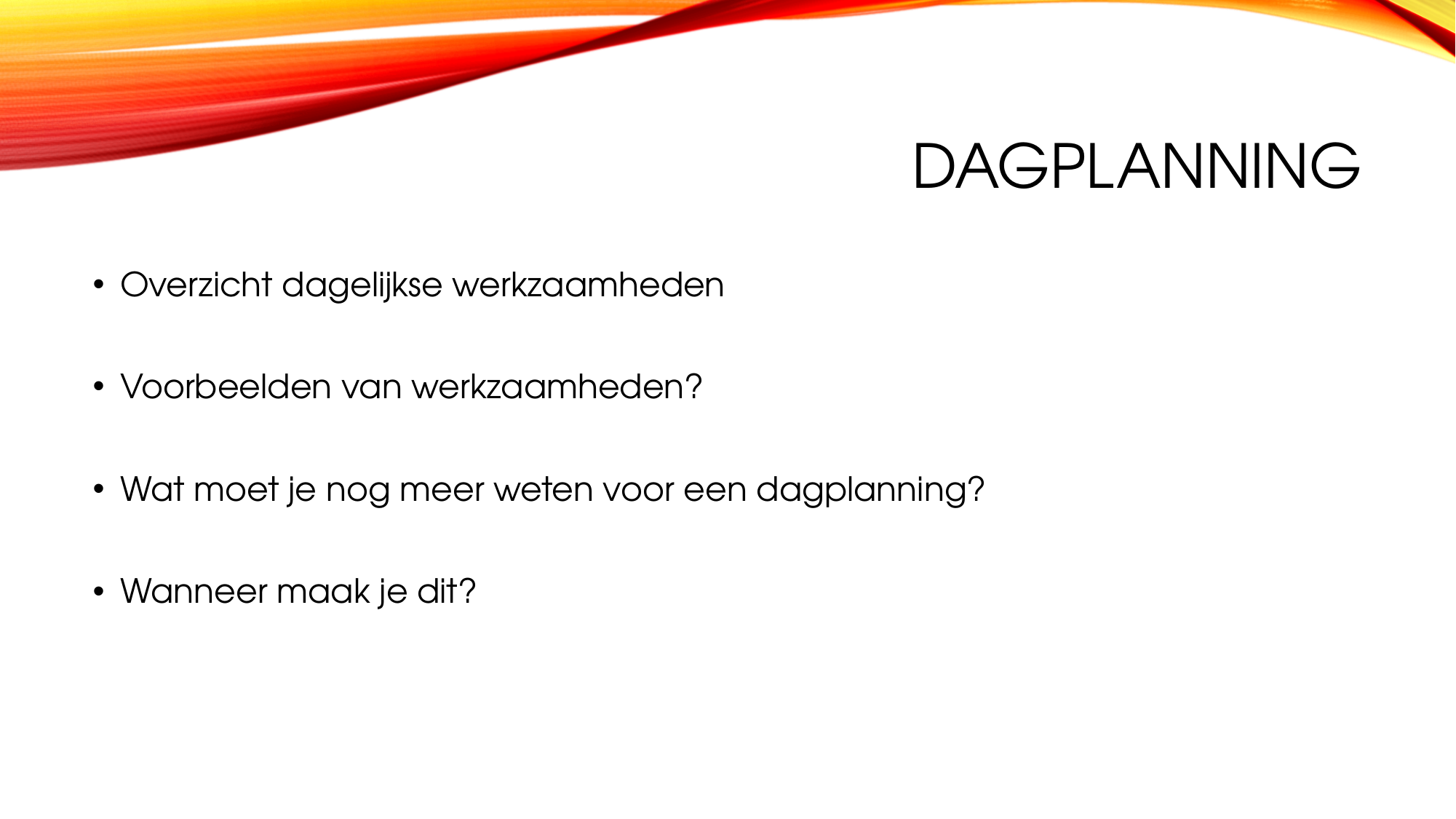

# Dagplanning
Overzicht dagelijkse werkzaamheden

Voorbeelden van werkzaamheden?

Wat moet je nog meer weten voor een dagplanning?

Wanneer maak je dit?